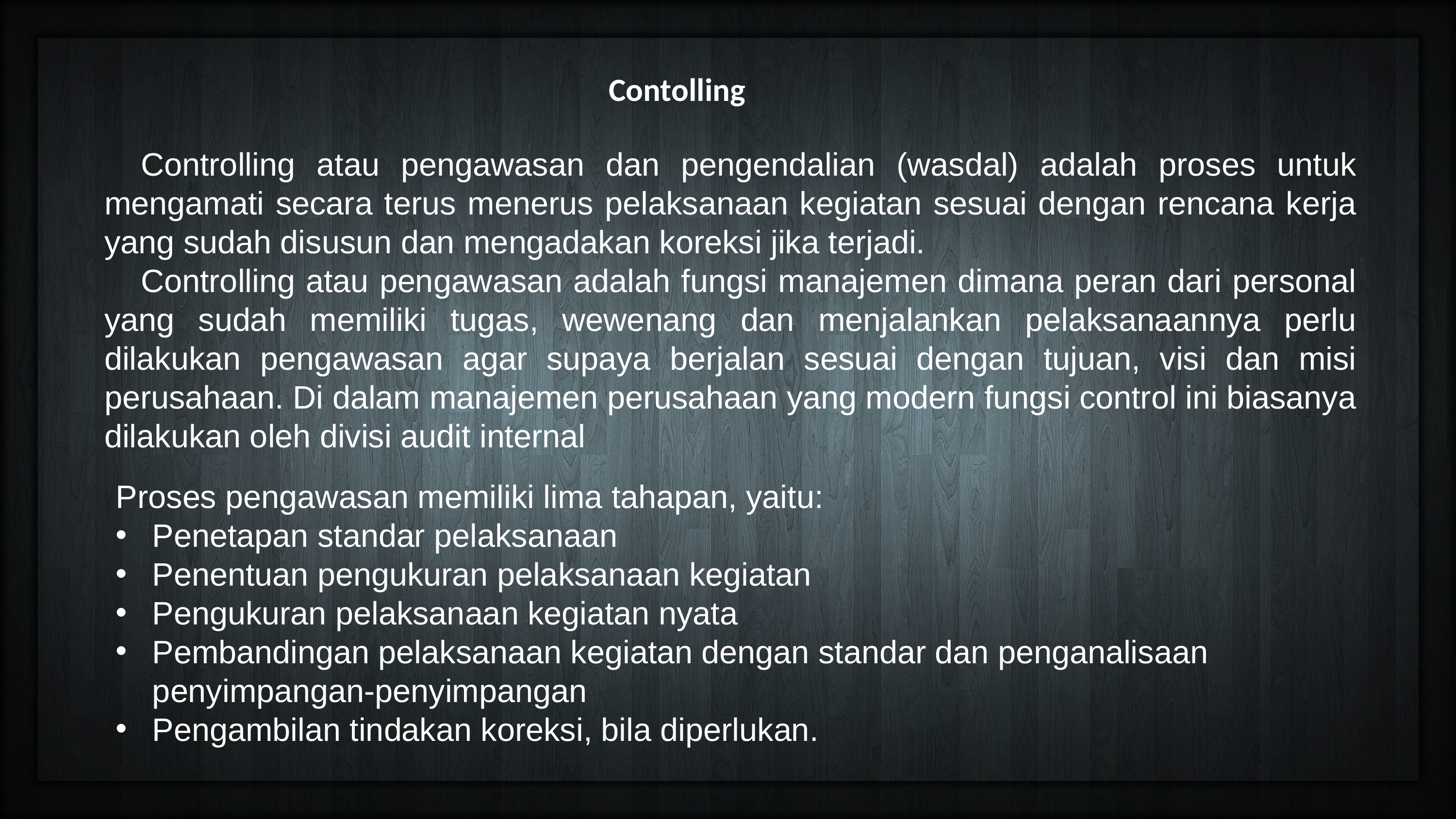

Contolling
Controlling atau pengawasan dan pengendalian (wasdal) adalah proses untuk mengamati secara terus menerus pelaksanaan kegiatan sesuai dengan rencana kerja yang sudah disusun dan mengadakan koreksi jika terjadi.
Controlling atau pengawasan adalah fungsi manajemen dimana peran dari personal yang sudah memiliki tugas, wewenang dan menjalankan pelaksanaannya perlu dilakukan pengawasan agar supaya berjalan sesuai dengan tujuan, visi dan misi perusahaan. Di dalam manajemen perusahaan yang modern fungsi control ini biasanya dilakukan oleh divisi audit internal
Proses pengawasan memiliki lima tahapan, yaitu:
Penetapan standar pelaksanaan
Penentuan pengukuran pelaksanaan kegiatan
Pengukuran pelaksanaan kegiatan nyata
Pembandingan pelaksanaan kegiatan dengan standar dan penganalisaan penyimpangan-penyimpangan
Pengambilan tindakan koreksi, bila diperlukan.